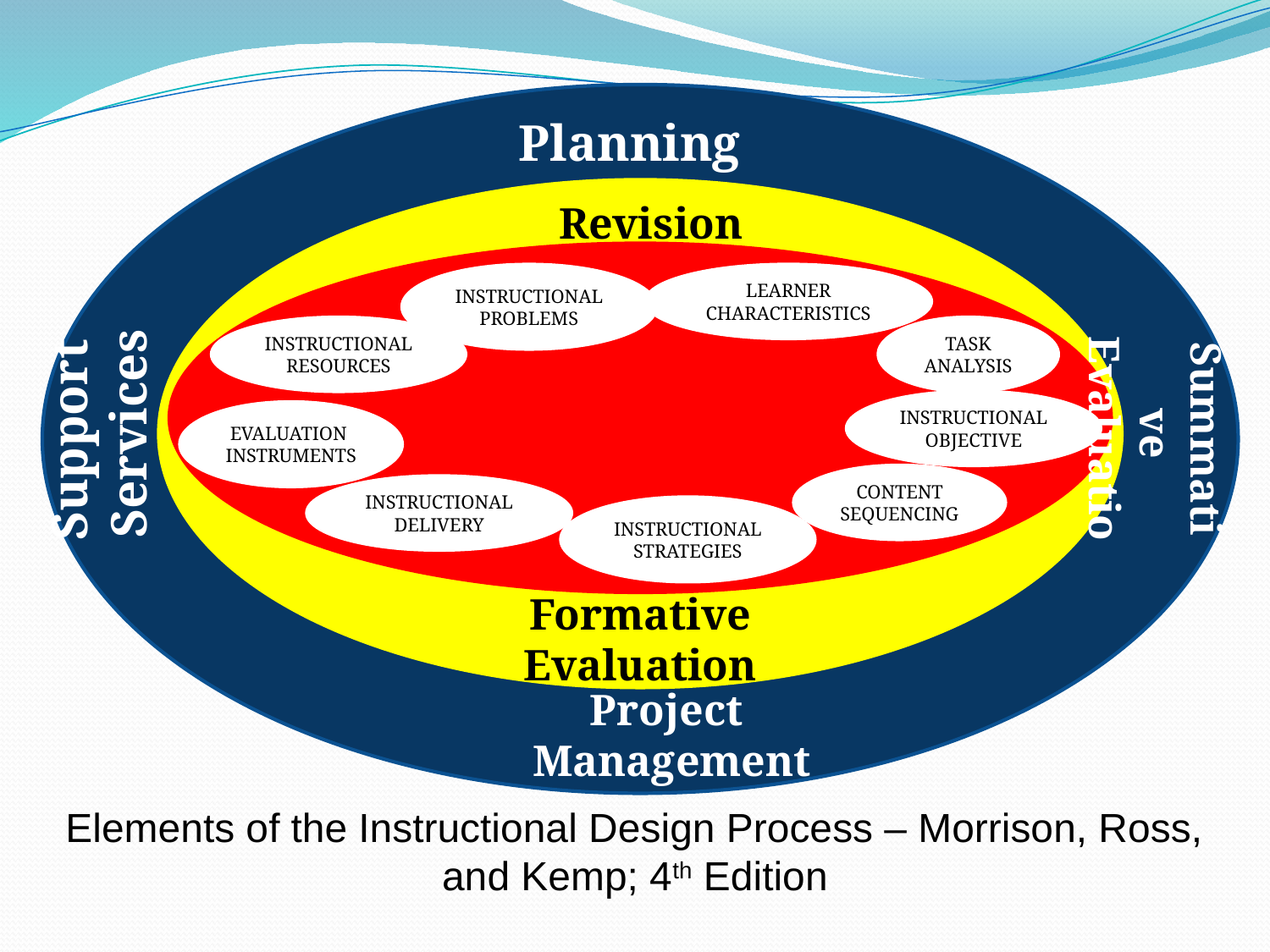

Support
Services
Planning

Revision

INSTRUCTIONAL PROBLEMS
LEARNER CHARACTERISTICS
Support
Services
INSTRUCTIONAL RESOURCES
TASK ANALYSIS
Summative
Evaluation
INSTRUCTIONAL OBJECTIVE
EVALUATION  INSTRUMENTS
CONTENT SEQUENCING
INSTRUCTIONAL DELIVERY
INSTRUCTIONAL STRATEGIES
Formative Evaluation
Project
Management
# Elements of the Instructional Design Process – Morrison, Ross, and Kemp; 4th Edition